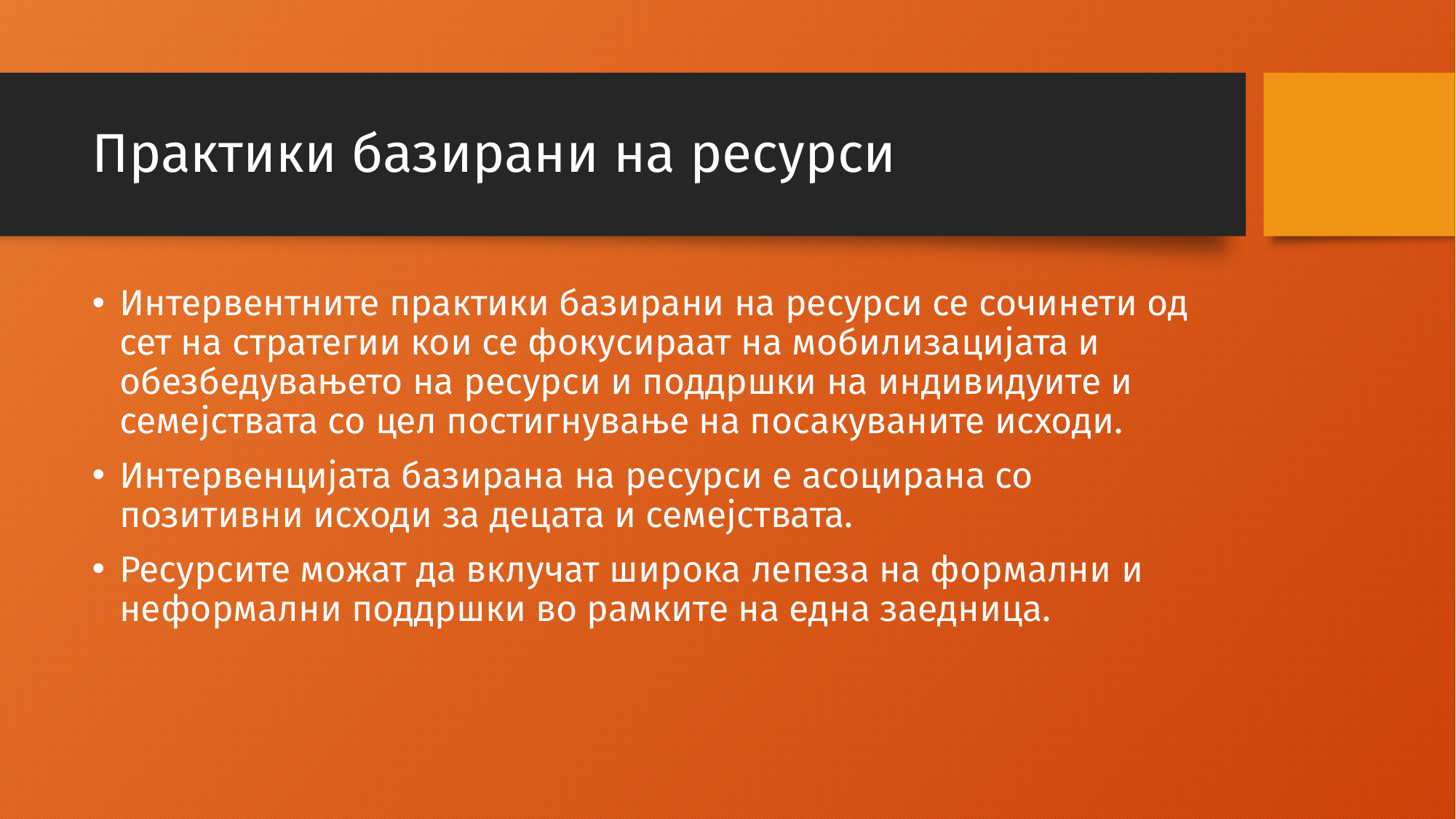

# Практики базирани на ресурси
Интервентните практики базирани на ресурси се сочинети од сет на стратегии кои се фокусираат на мобилизацијата и обезбедувањето на ресурси и поддршки на индивидуите и семејствата со цел постигнување на посакуваните исходи.
Интервенцијата базирана на ресурси е асоцирана со позитивни исходи за децата и семејствата.
Ресурсите можат да вклучат широка лепеза на формални и неформални поддршки во рамките на една заедница.